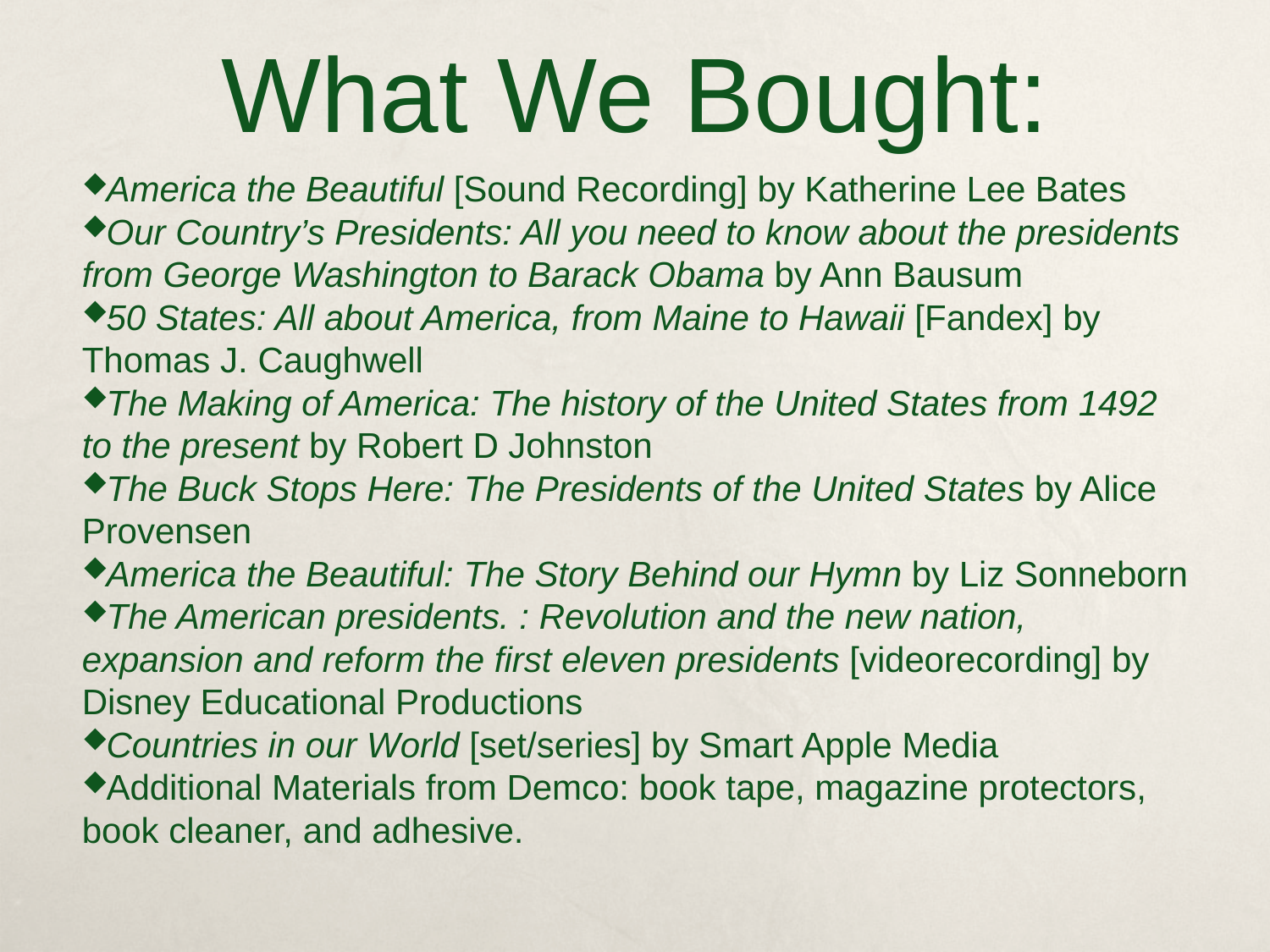

# What We Bought:
America the Beautiful [Sound Recording] by Katherine Lee Bates
Our Country’s Presidents: All you need to know about the presidents from George Washington to Barack Obama by Ann Bausum
50 States: All about America, from Maine to Hawaii [Fandex] by Thomas J. Caughwell
The Making of America: The history of the United States from 1492 to the present by Robert D Johnston
The Buck Stops Here: The Presidents of the United States by Alice Provensen
America the Beautiful: The Story Behind our Hymn by Liz Sonneborn
The American presidents. : Revolution and the new nation, expansion and reform the first eleven presidents [videorecording] by Disney Educational Productions
Countries in our World [set/series] by Smart Apple Media
Additional Materials from Demco: book tape, magazine protectors, book cleaner, and adhesive.